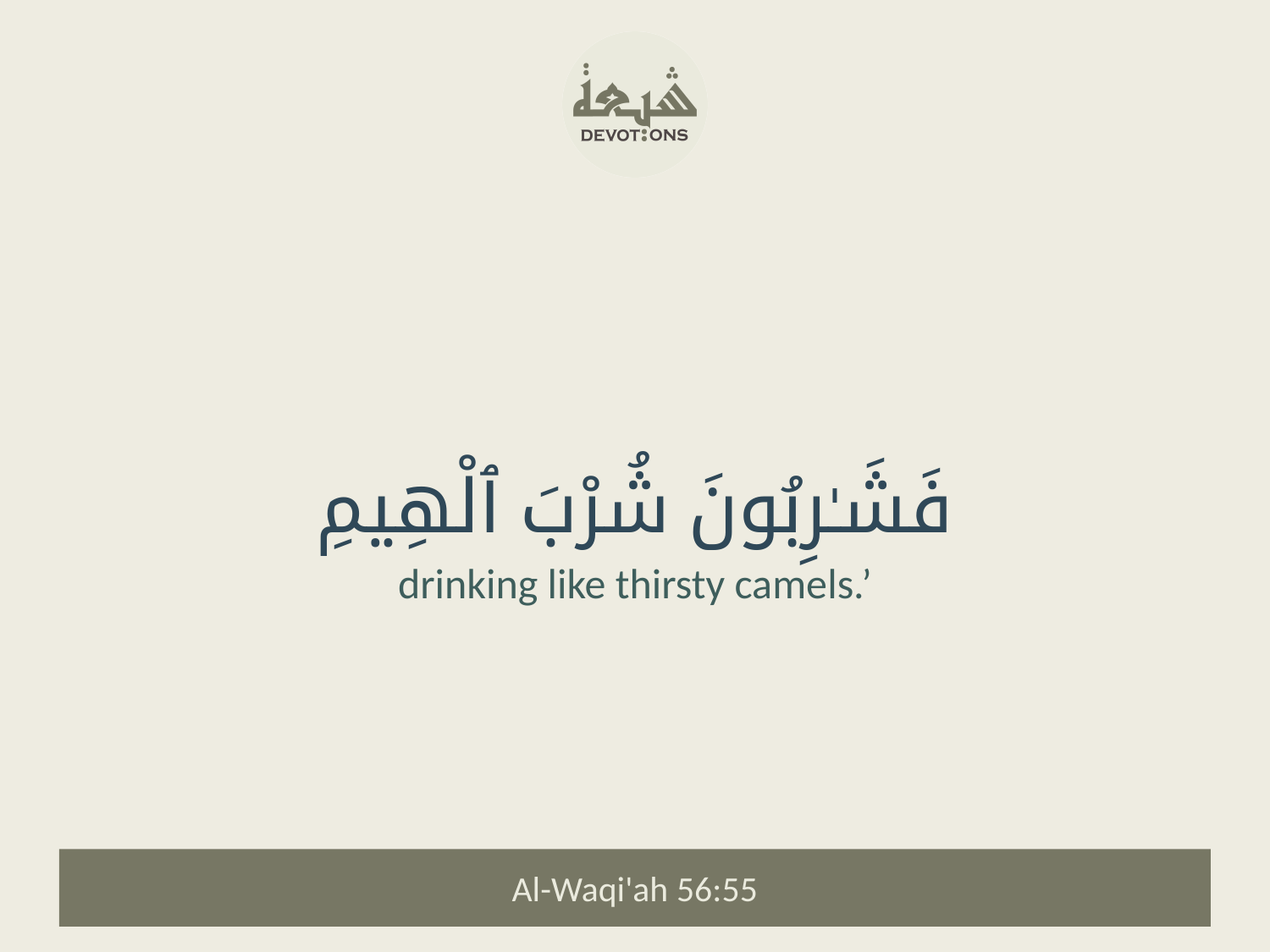

فَشَـٰرِبُونَ شُرْبَ ٱلْهِيمِ
drinking like thirsty camels.’
Al-Waqi'ah 56:55